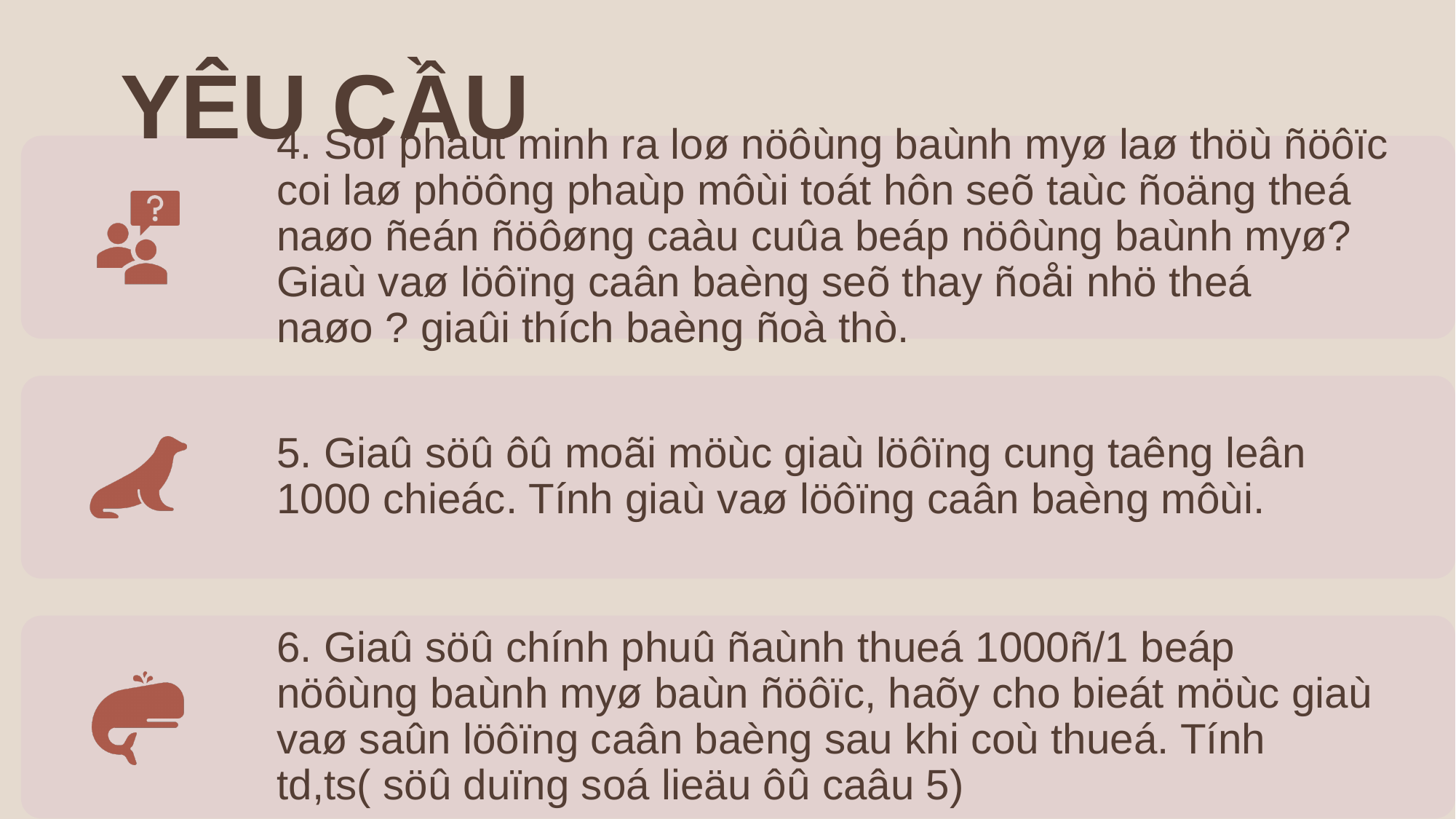

Yêu cầu

4. Söï phaùt minh ra loø nöôùng baùnh myø laø thöù ñöôïc coi laø phöông phaùp môùi toát hôn seõ taùc ñoäng theá naøo ñeán ñöôøng caàu cuûa beáp nöôùng baùnh myø? Giaù vaø löôïng caân baèng seõ thay ñoåi nhö theá naøo ? giaûi thích baèng ñoà thò.
5. Giaû söû ôû moãi möùc giaù löôïng cung taêng leân 1000 chieác. Tính giaù vaø löôïng caân baèng môùi.
6. Giaû söû chính phuû ñaùnh thueá 1000ñ/1 beáp nöôùng baùnh myø baùn ñöôïc, haõy cho bieát möùc giaù vaø saûn löôïng caân baèng sau khi coù thueá. Tính td,ts( söû duïng soá lieäu ôû caâu 5)
194